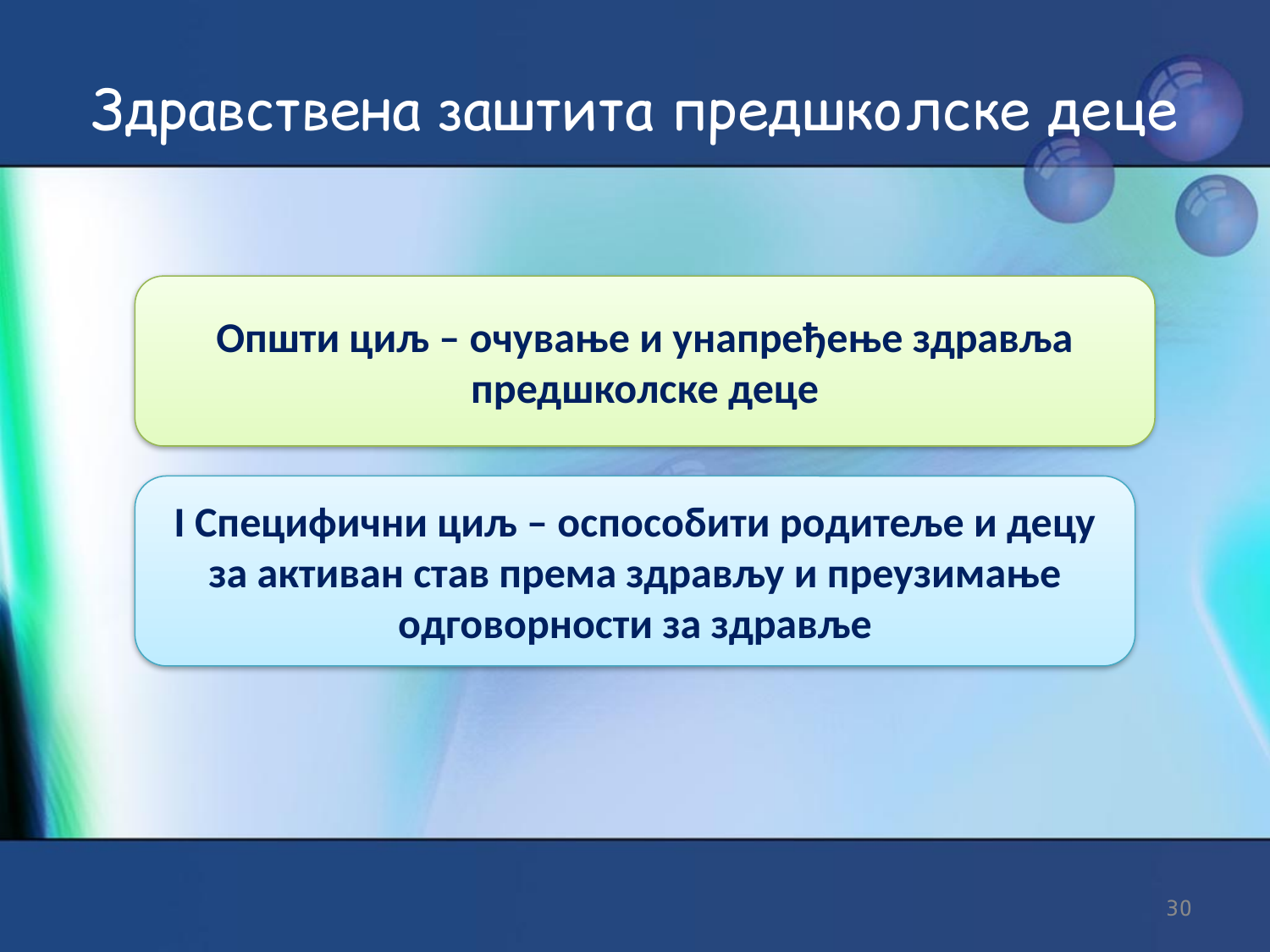

# Здравствена заштита предшколске деце

Општи циљ – очување и унапређење здравља предшколске деце
I Специфични циљ – оспособити родитеље и децу за активан став према здрављу и преузимање одговорности за здравље
30